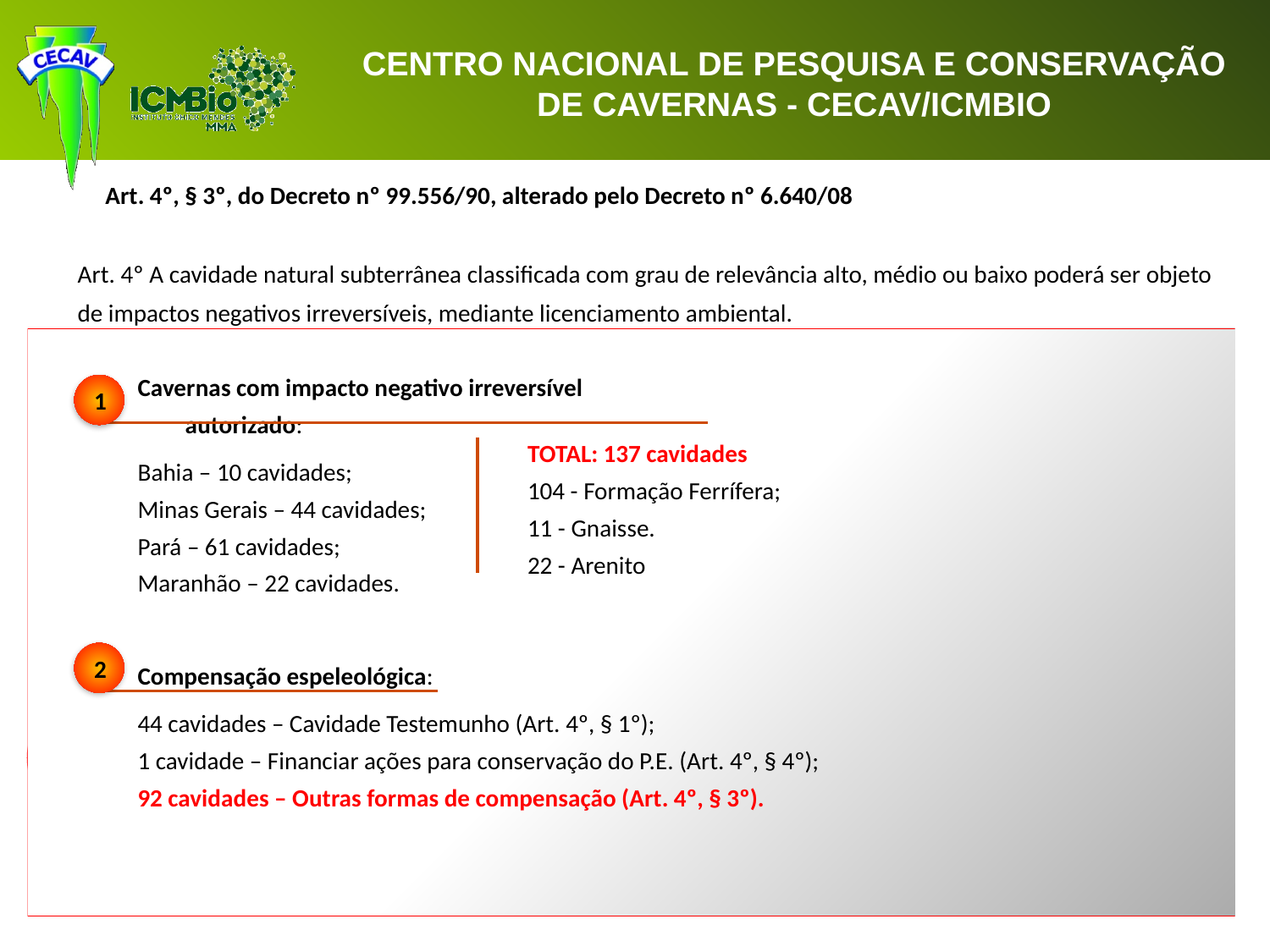

Art. 4º, § 3º, do Decreto nº 99.556/90, alterado pelo Decreto nº 6.640/08
Art. 4º A cavidade natural subterrânea classificada com grau de relevância alto, médio ou baixo poderá ser objeto de impactos negativos irreversíveis, mediante licenciamento ambiental.

§ 1º No caso de empreendimento que ocasione impacto negativo irreversível em cavidade natural subterrânea com grau de relevância alto, o empreendedor deverá adotar, como condição para o licenciamento ambiental, medidas e ações para assegurar a preservação, em caráter permanente, de duas cavidades naturais subterrâneas, com o mesmo grau de relevância, de mesma litologia e com atributos similares à que sofreu o impacto, que serão consideradas cavidades testemunho.

§ 2º A preservação das cavidades naturais subterrâneas, de que trata o § 1º, deverá, sempre que possível, ser efetivada em área contínua e no mesmo grupo geológico da cavidade que sofreu o impacto.

§ 3º Não havendo, na área do empreendimento, outras cavidades representativas que possam ser preservadas sob a forma de cavidades testemunho, o Instituto Chico Mendes poderá definir, de comum acordo com o empreendedor, outras formas de compensação.
Instrução Normativa ICMBio No 30, de 19 de setembro de 2012.

1
Cavernas com impacto negativo irreversível autorizado:
Bahia – 10 cavidades;
Minas Gerais – 44 cavidades;
Pará – 61 cavidades;
Maranhão – 22 cavidades.
TOTAL: 137 cavidades
104 - Formação Ferrífera;
11 - Gnaisse.
22 - Arenito

EXCEPCIONALIDADE

2
Compensação espeleológica:
44 cavidades – Cavidade Testemunho (Art. 4º, § 1º);
1 cavidade – Financiar ações para conservação do P.E. (Art. 4º, § 4º);
92 cavidades – Outras formas de compensação (Art. 4º, § 3º).